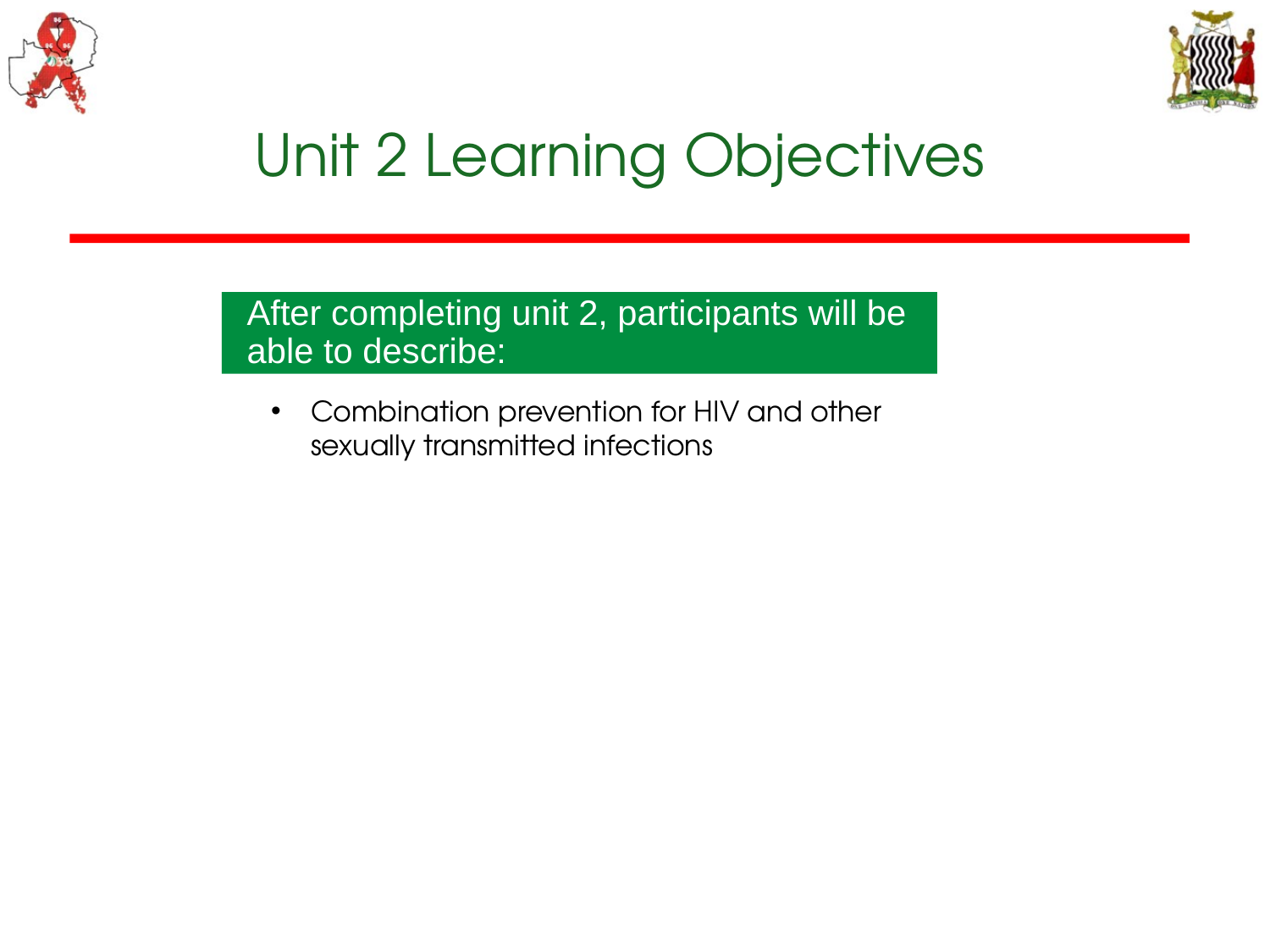

# Unit 2 Learning Objectives
After completing unit 2, participants will be able to describe:​

Combination prevention for HIV and other sexually transmitted infections